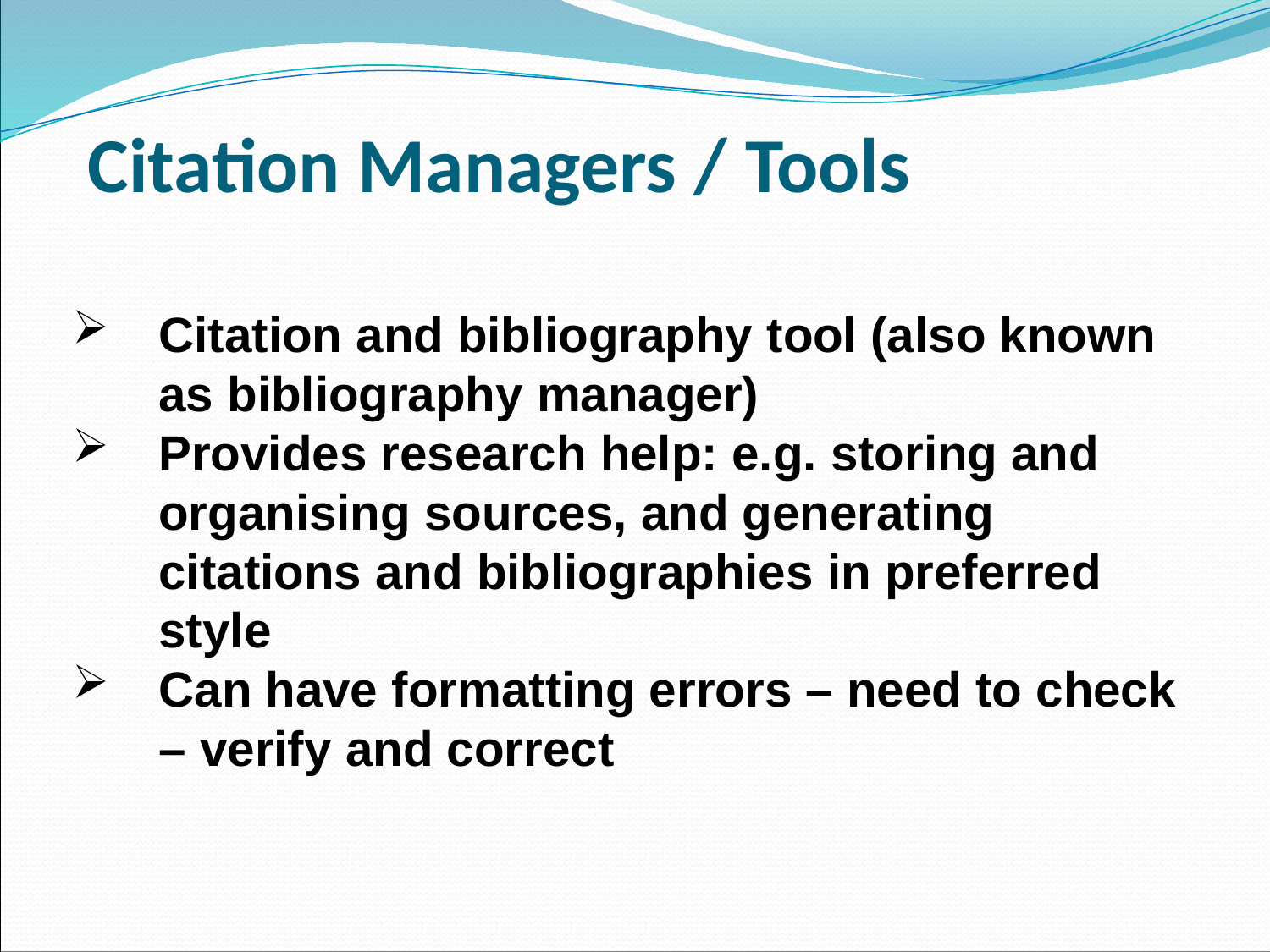

# Citation Managers / Tools
Citation and bibliography tool (also known as bibliography manager)
Provides research help: e.g. storing and organising sources, and generating citations and bibliographies in preferred style
Can have formatting errors – need to check – verify and correct